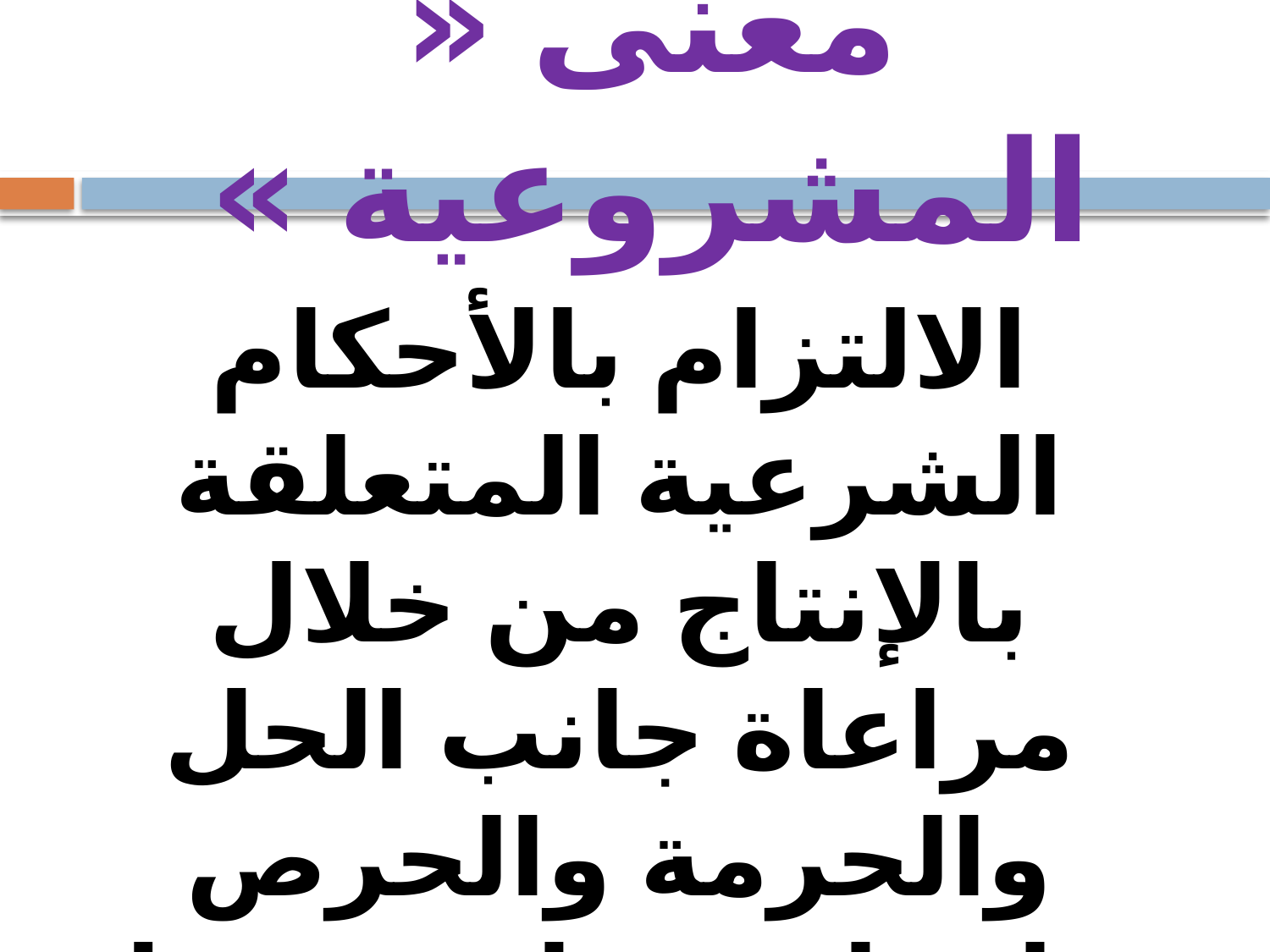

# معنى « المشروعية »
الالتزام بالأحكام الشرعية المتعلقة بالإنتاج من خلال مراعاة جانب الحل والحرمة والحرص على استيفاء شروط الصحة